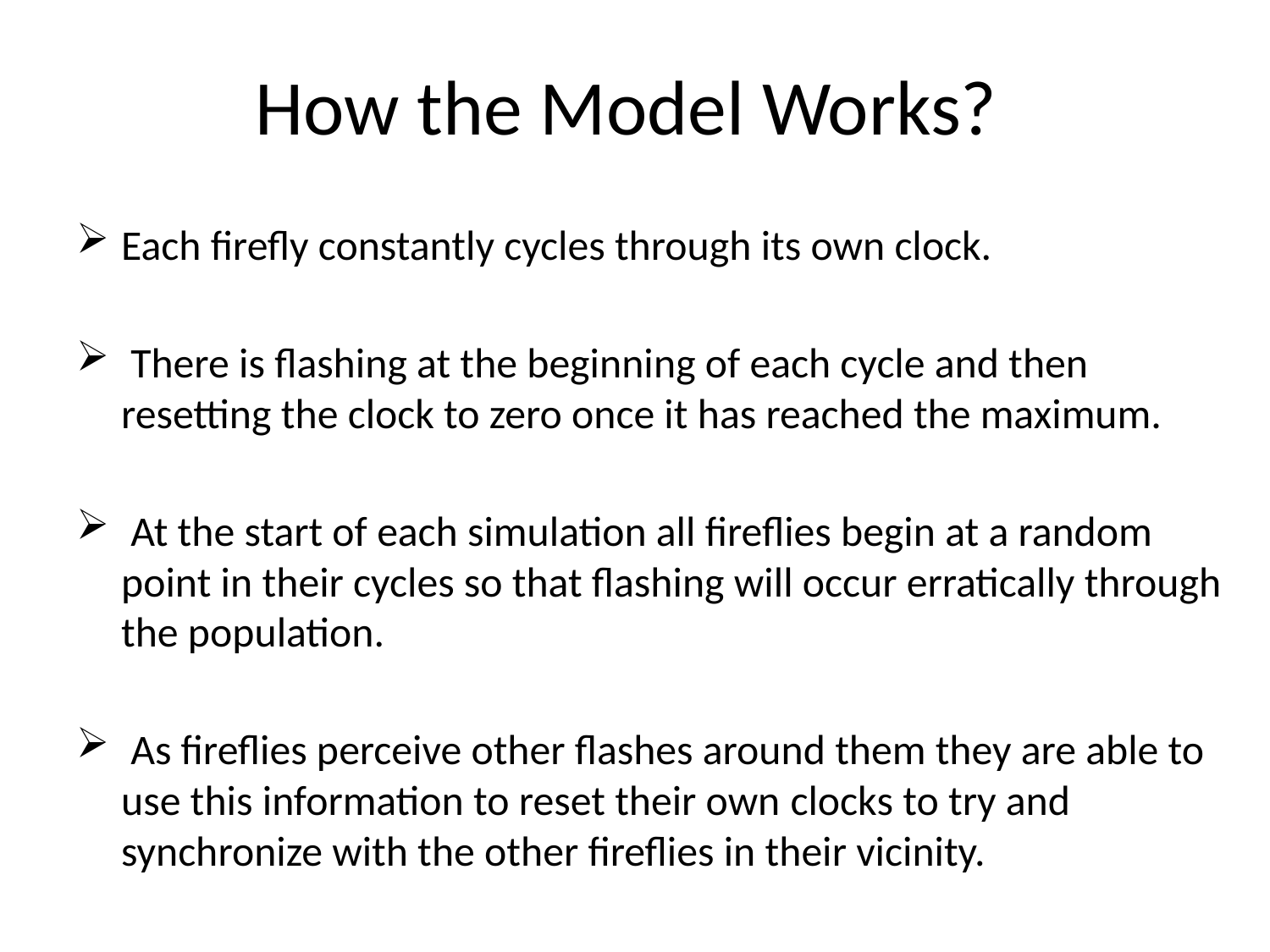

# How the Model Works?
Each firefly constantly cycles through its own clock.

 There is flashing at the beginning of each cycle and then resetting the clock to zero once it has reached the maximum.

 At the start of each simulation all fireflies begin at a random point in their cycles so that flashing will occur erratically through the population.

 As fireflies perceive other flashes around them they are able to use this information to reset their own clocks to try and synchronize with the other fireflies in their vicinity.